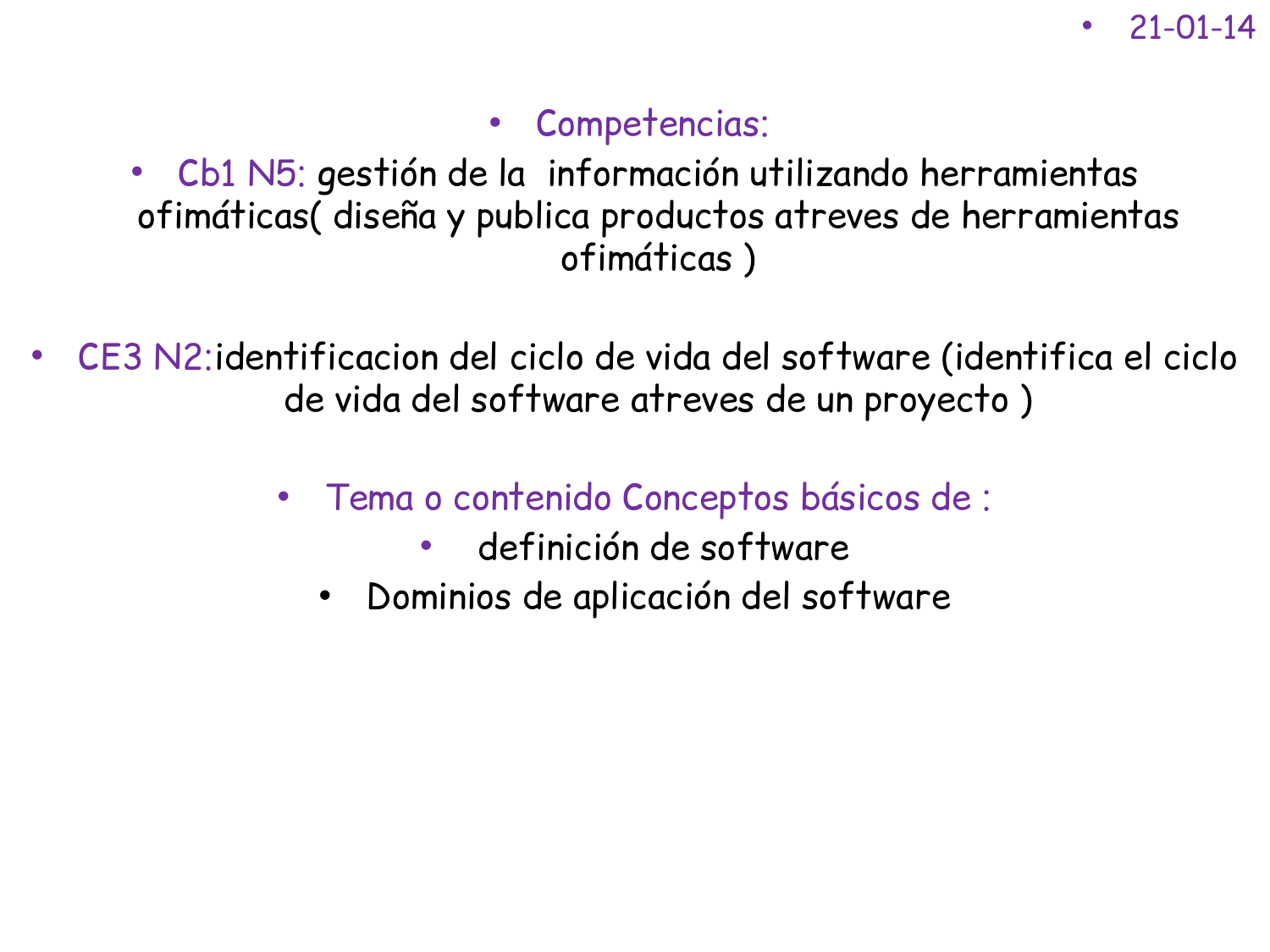

21-01-14

Competencias:
Cb1 N5: gestión de la  información utilizando herramientas ofimáticas( diseña y publica productos atreves de herramientas ofimáticas )

CE3 N2:identificacion del ciclo de vida del software (identifica el ciclo de vida del software atreves de un proyecto )

Tema o contenido Conceptos básicos de :
 definición de software
Dominios de aplicación del software